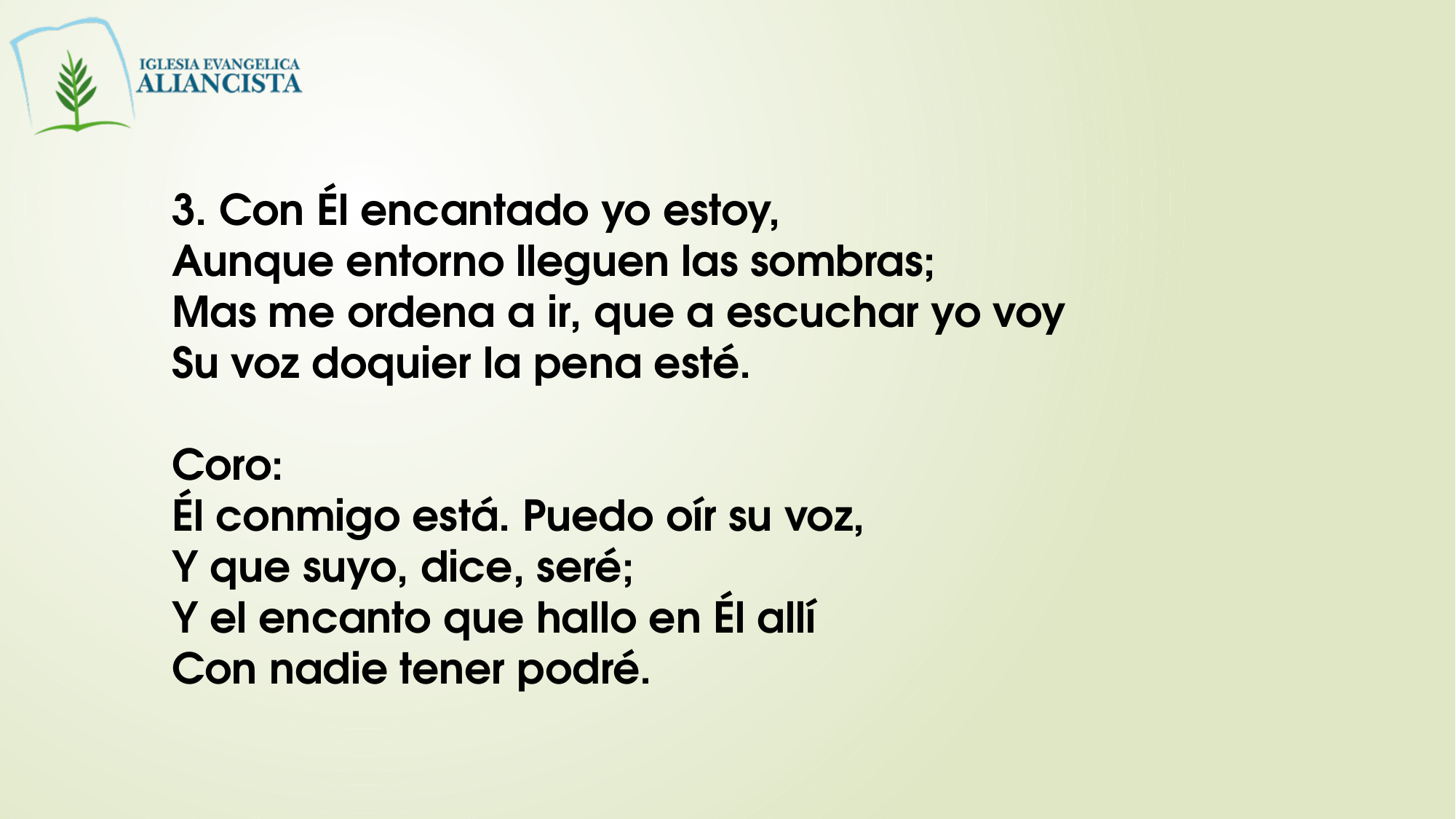

3. Con Él encantado yo estoy,
Aunque entorno lleguen las sombras;
Mas me ordena a ir, que a escuchar yo voy
Su voz doquier la pena esté.

Coro:
Él conmigo está. Puedo oír su voz,
Y que suyo, dice, seré;
Y el encanto que hallo en Él allí
Con nadie tener podré.